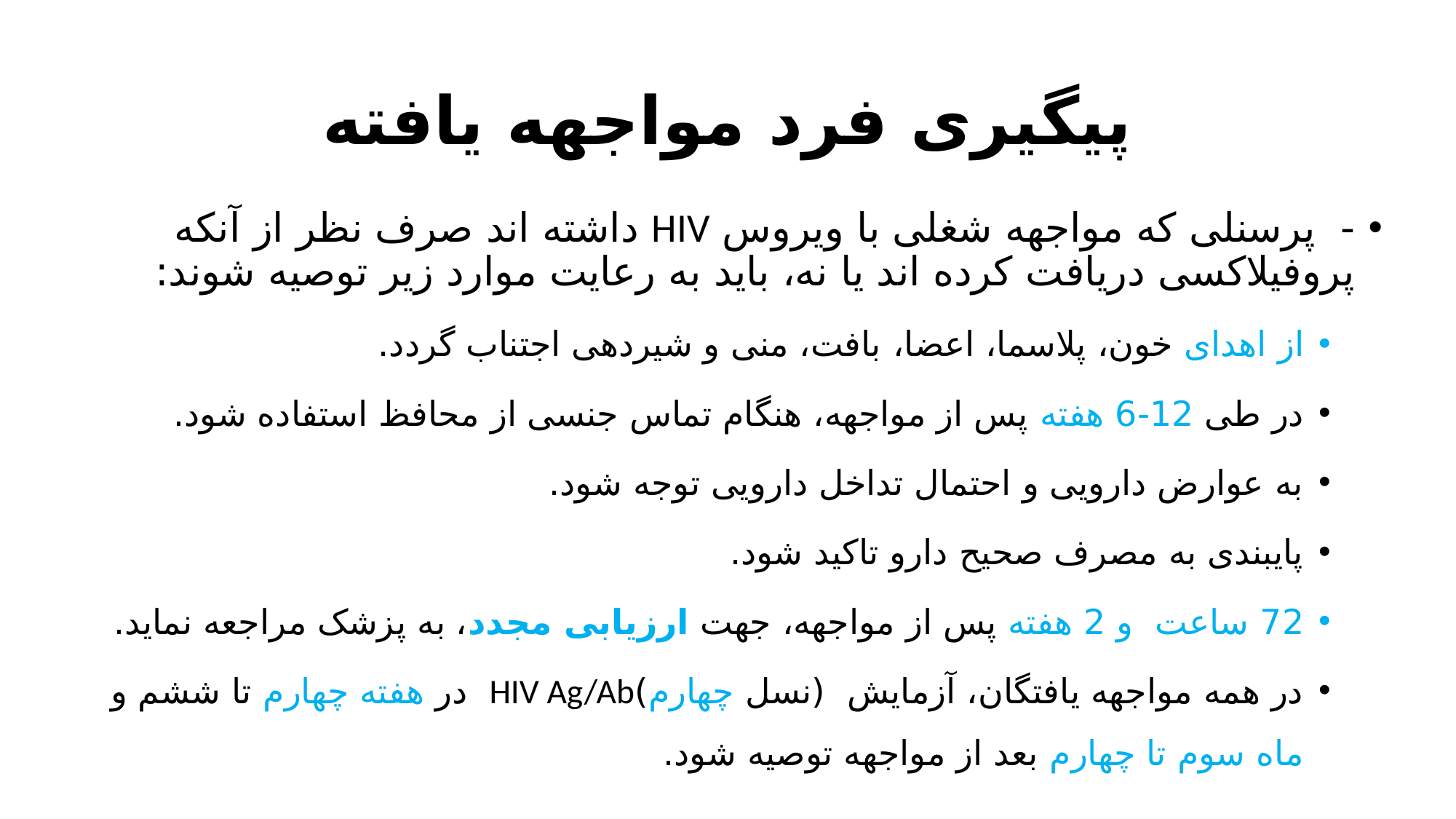

# پیگیری فرد مواجهه یافته
-  پرسنلی که مواجهه شغلی با ویروس HIV داشته اند صرف نظر از آنکه پروفیلاکسی دریافت کرده اند یا نه، باید به رعایت موارد زیر توصیه شوند:
از اهدای خون، پلاسما، اعضا، بافت، منی و شیردهی اجتناب گردد.
در طی 12-6 هفته پس از مواجهه، هنگام تماس جنسی از محافظ استفاده شود.
به عوارض دارویی و احتمال تداخل دارویی توجه شود.
پایبندی به مصرف صحیح دارو تاکید شود.
72 ساعت  و 2 هفته پس از مواجهه، جهت ارزیابی مجدد، به پزشک مراجعه نماید.
در همه مواجهه یافتگان، آزمايش  (نسل چهارم)HIV Ag/Ab  در هفته چهارم تا ششم و ماه سوم تا چهارم بعد از مواجهه توصیه شود.